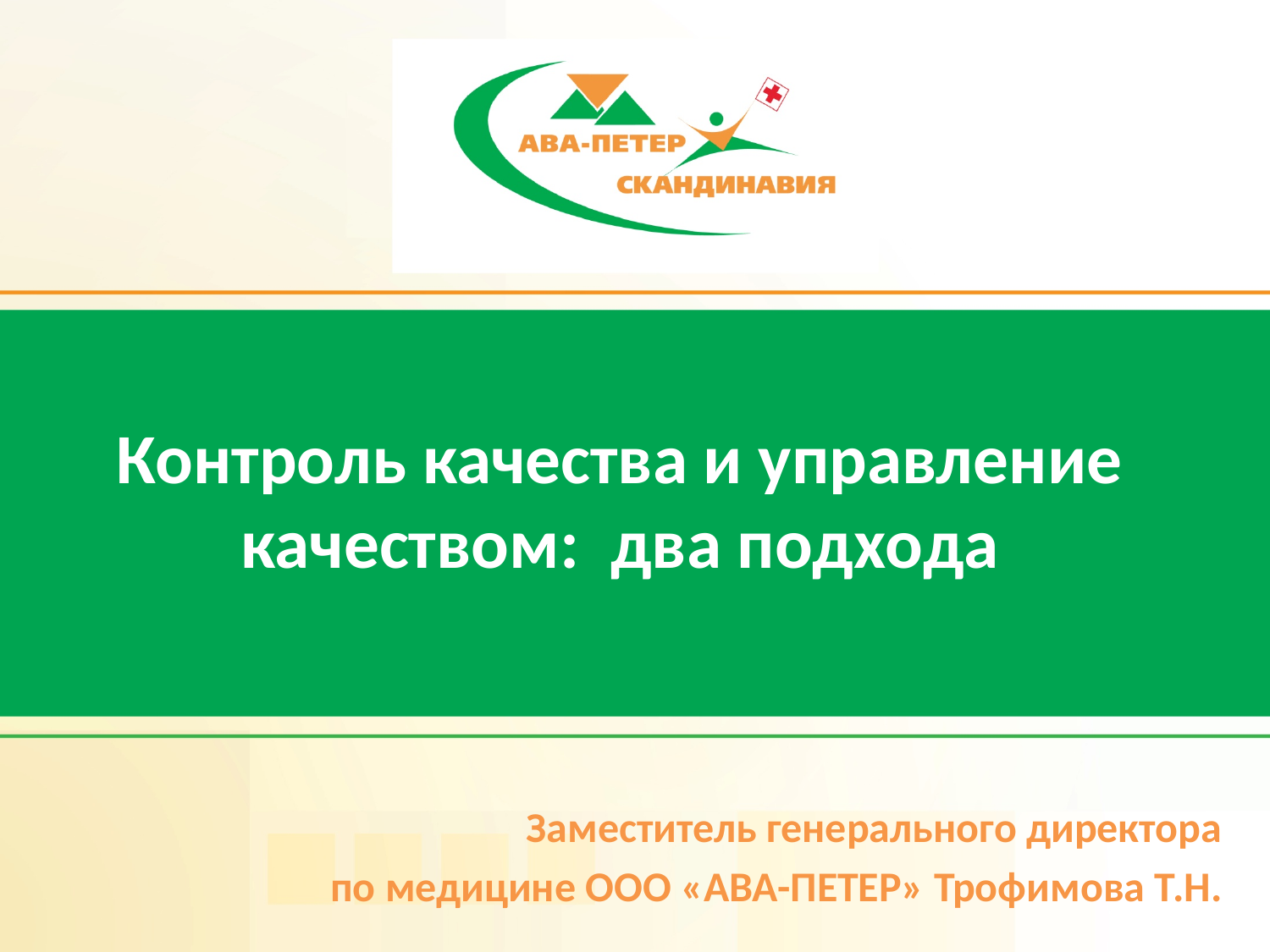

# Контроль качества и управление качеством:  два подхода
Заместитель генерального директора
по медицине ООО «АВА-ПЕТЕР» Трофимова Т.Н.